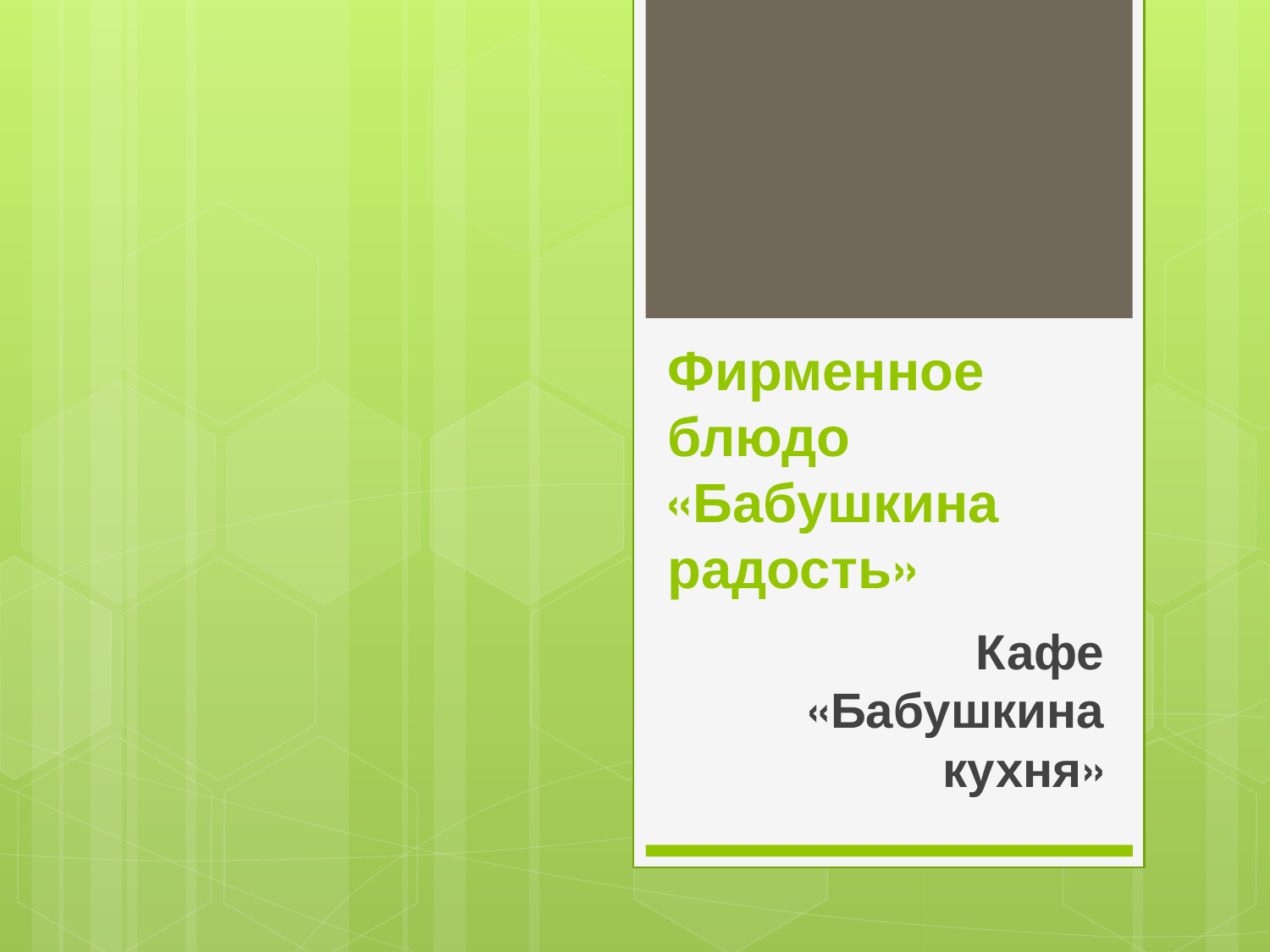

# Фирменное блюдо «Бабушкина радость»
Кафе «Бабушкина кухня»